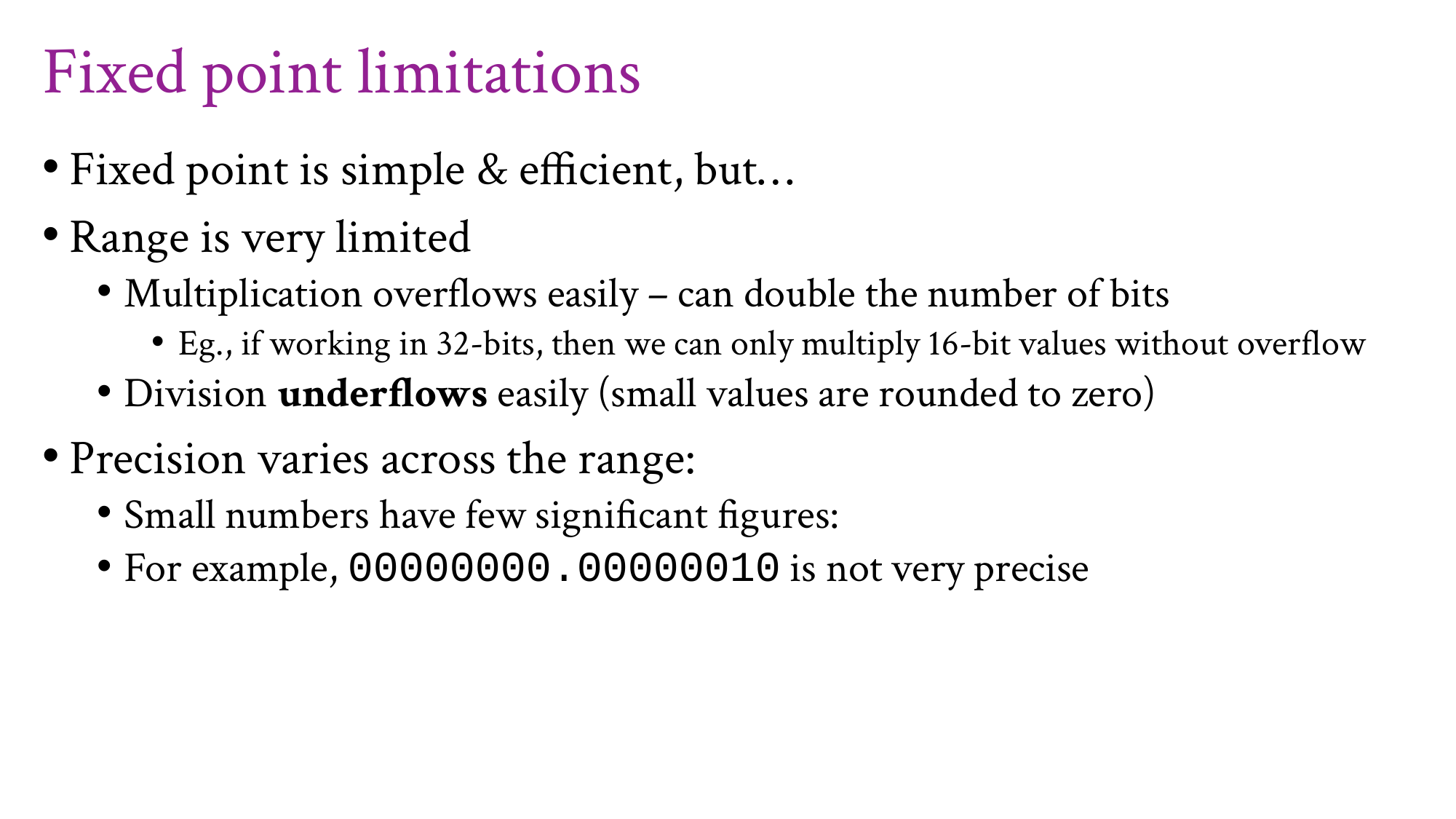

# Fixed point limitations
Fixed point is simple & efficient, but…
Range is very limited
Multiplication overflows easily – can double the number of bits
Eg., if working in 32-bits, then we can only multiply 16-bit values without overflow
Division underflows easily (small values are rounded to zero)
Precision varies across the range:
Small numbers have few significant figures:
For example, 00000000.00000010 is not very precise